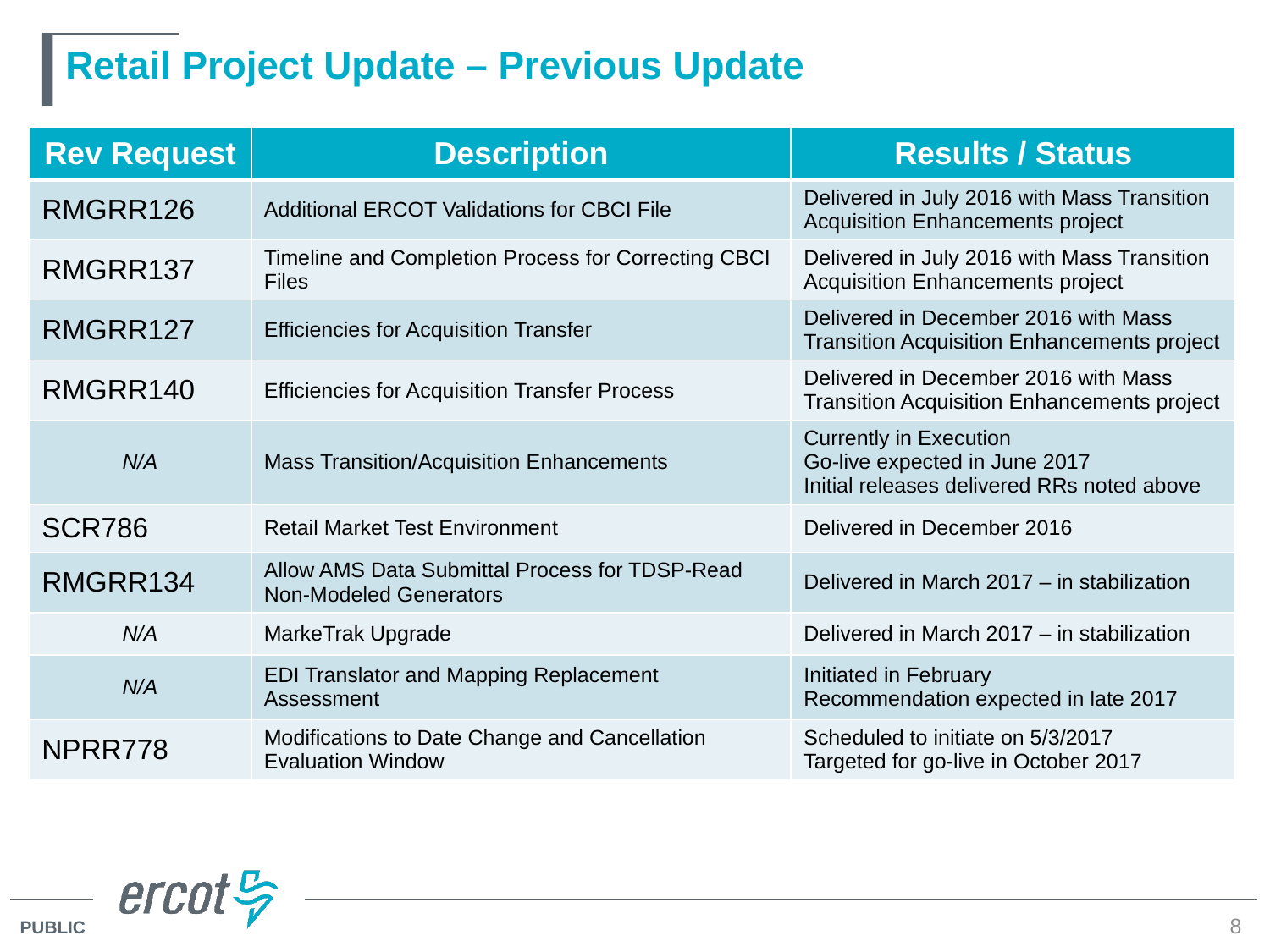

# Retail Project Update – Previous Update
| Rev Request | Description | Results / Status |
| --- | --- | --- |
| RMGRR126 | Additional ERCOT Validations for CBCI File | Delivered in July 2016 with Mass Transition Acquisition Enhancements project |
| RMGRR137 | Timeline and Completion Process for Correcting CBCI Files | Delivered in July 2016 with Mass Transition Acquisition Enhancements project |
| RMGRR127 | Efficiencies for Acquisition Transfer | Delivered in December 2016 with Mass Transition Acquisition Enhancements project |
| RMGRR140 | Efficiencies for Acquisition Transfer Process | Delivered in December 2016 with Mass Transition Acquisition Enhancements project |
| N/A | Mass Transition/Acquisition Enhancements | Currently in Execution Go-live expected in June 2017 Initial releases delivered RRs noted above |
| SCR786 | Retail Market Test Environment | Delivered in December 2016 |
| RMGRR134 | Allow AMS Data Submittal Process for TDSP-Read Non-Modeled Generators | Delivered in March 2017 – in stabilization |
| N/A | MarkeTrak Upgrade | Delivered in March 2017 – in stabilization |
| N/A | EDI Translator and Mapping Replacement Assessment | Initiated in February Recommendation expected in late 2017 |
| NPRR778 | Modifications to Date Change and Cancellation Evaluation Window | Scheduled to initiate on 5/3/2017 Targeted for go-live in October 2017 |
8